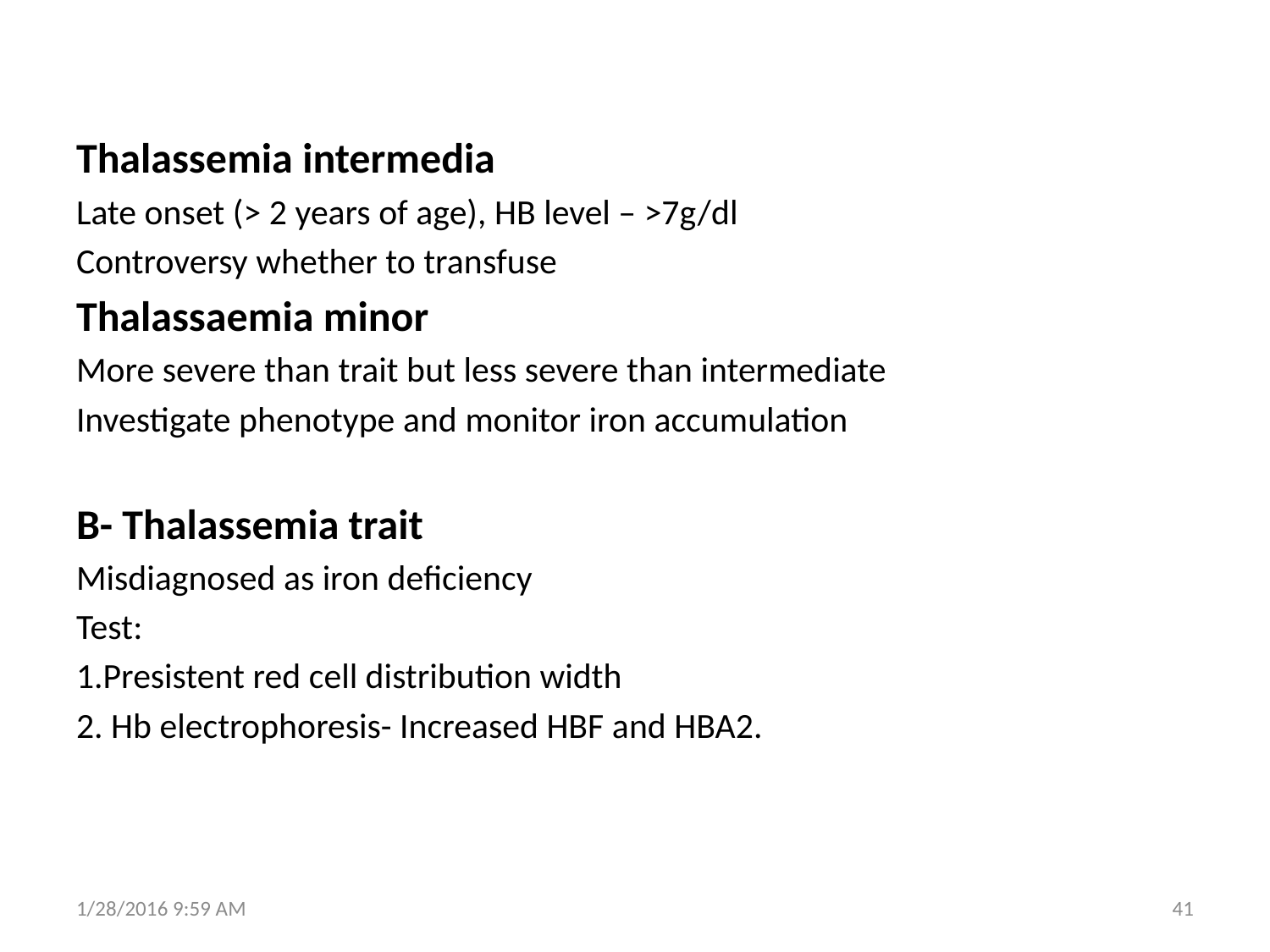

Thalassemia intermedia
Late onset (> 2 years of age), HB level – >7g/dl
Controversy whether to transfuse
Thalassaemia minor
More severe than trait but less severe than intermediate
Investigate phenotype and monitor iron accumulation

B- Thalassemia trait
Misdiagnosed as iron deficiency
Test:
1.Presistent red cell distribution width
2. Hb electrophoresis- Increased HBF and HBA2.

1/28/2016 9:59 AM
41